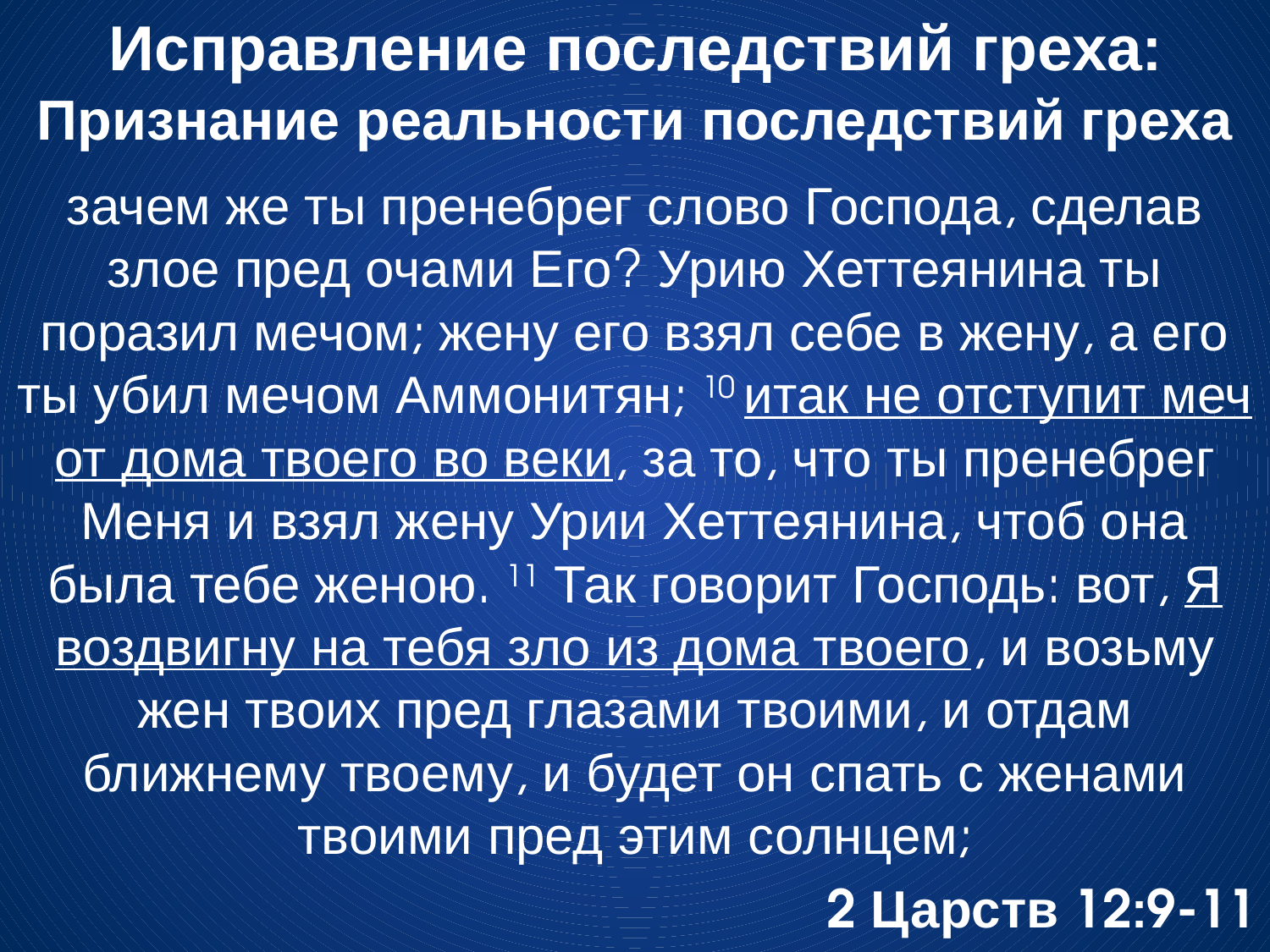

# Исправление последствий греха: Признание реальности последствий греха
зачем же ты пренебрег слово Господа, сделав злое пред очами Его? Урию Хеттеянина ты поразил мечом; жену его взял себе в жену, а его ты убил мечом Аммонитян; 10 итак не отступит меч от дома твоего во веки, за то, что ты пренебрег Меня и взял жену Урии Хеттеянина, чтоб она была тебе женою. 11 Так говорит Господь: вот, Я воздвигну на тебя зло из дома твоего, и возьму жен твоих пред глазами твоими, и отдам ближнему твоему, и будет он спать с женами твоими пред этим солнцем;
2 Царств 12:9-11